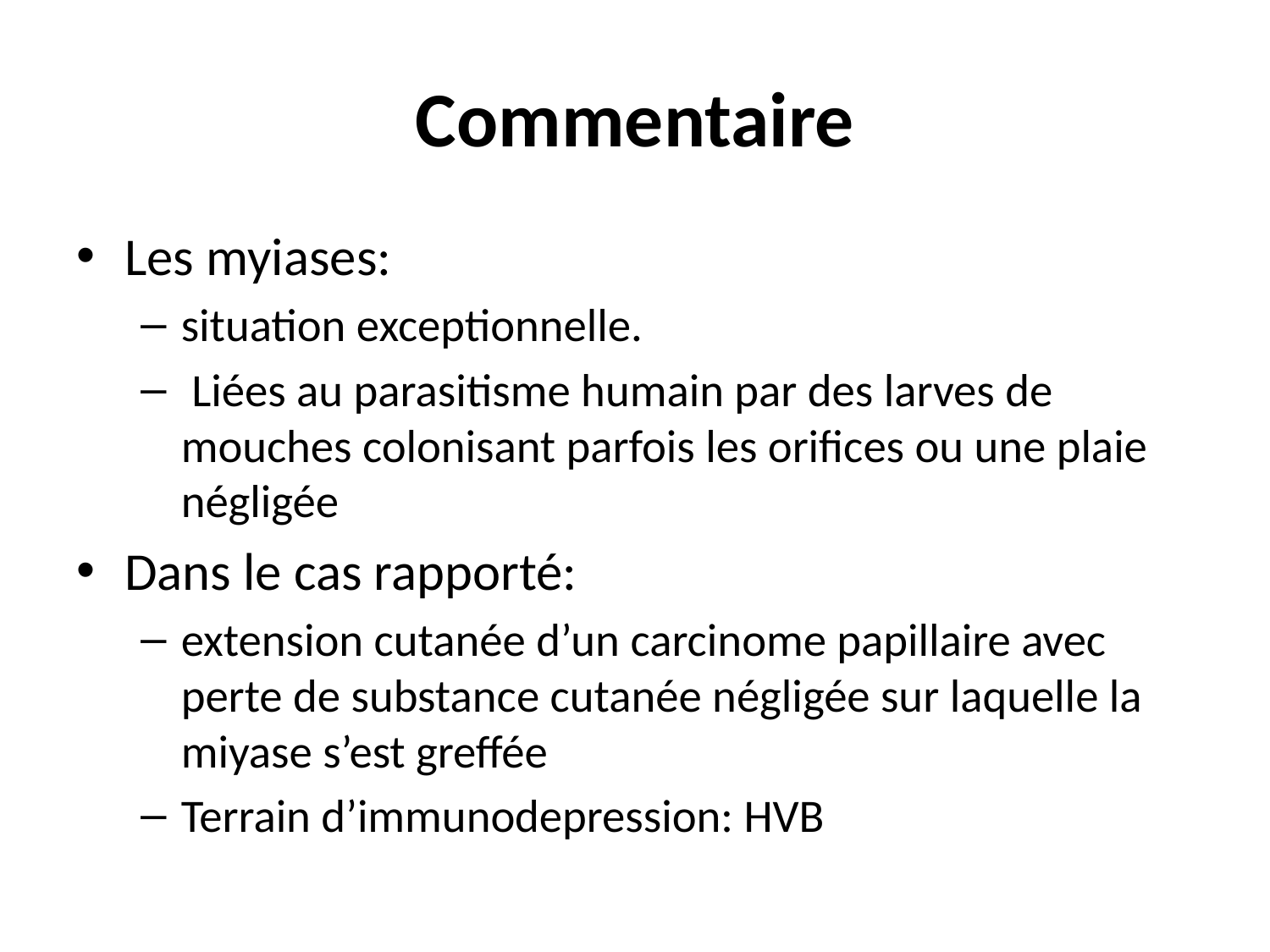

# Commentaire
Les myiases:
situation exceptionnelle.
 Liées au parasitisme humain par des larves de mouches colonisant parfois les orifices ou une plaie négligée
Dans le cas rapporté:
extension cutanée d’un carcinome papillaire avec perte de substance cutanée négligée sur laquelle la miyase s’est greffée
Terrain d’immunodepression: HVB